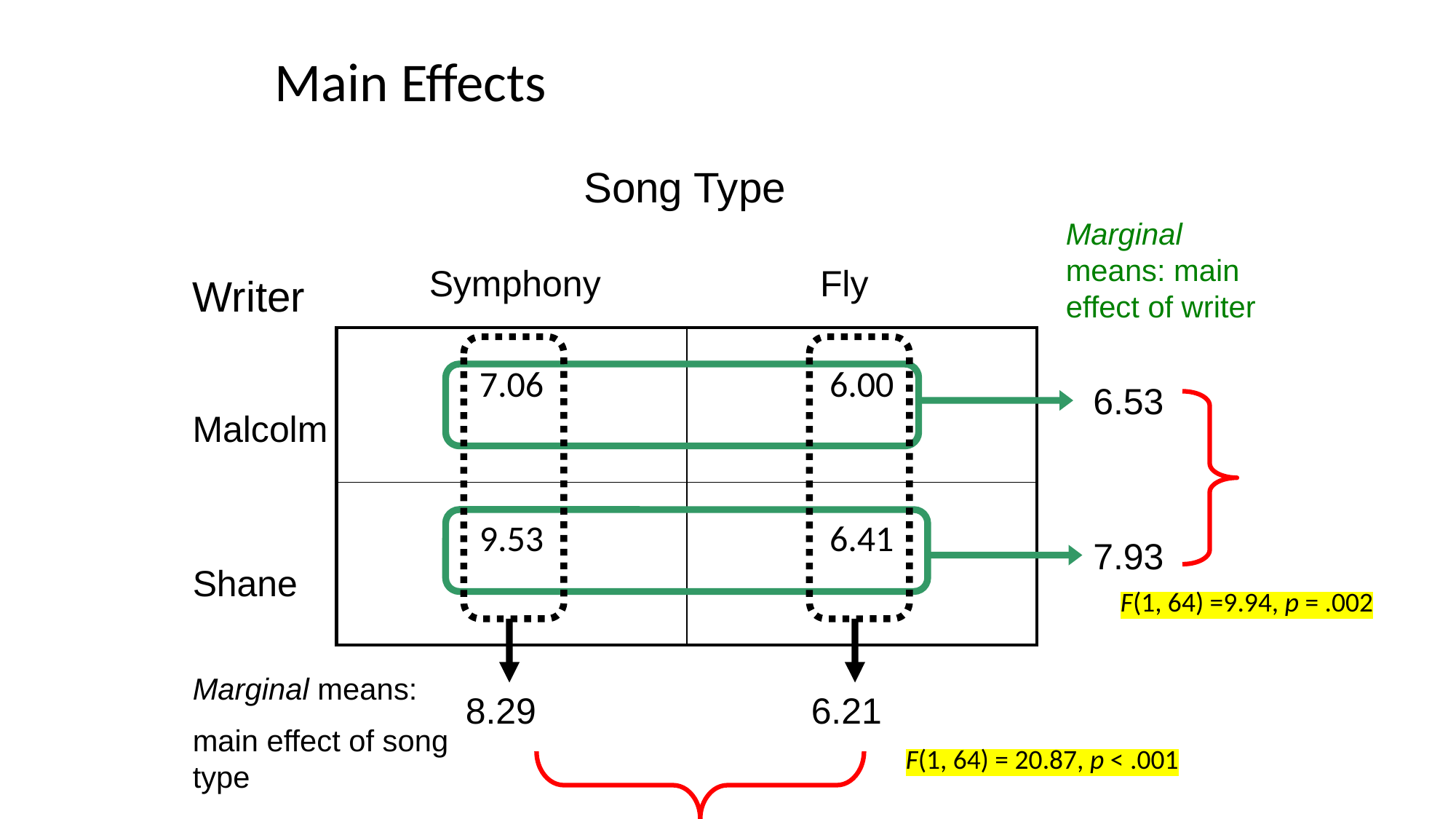

# Main Effects
Song Type
Marginal means: main effect of writer
Fly
Symphony
Writer

| 7.06 | 6.00 |
| --- | --- |
| 9.53 | 6.41 |

6.53

Malcolm

7.93

Shane
F(1, 64) =9.94, p = .002

Marginal means:
main effect of song type
8.29
6.21
F(1, 64) = 20.87, p < .001